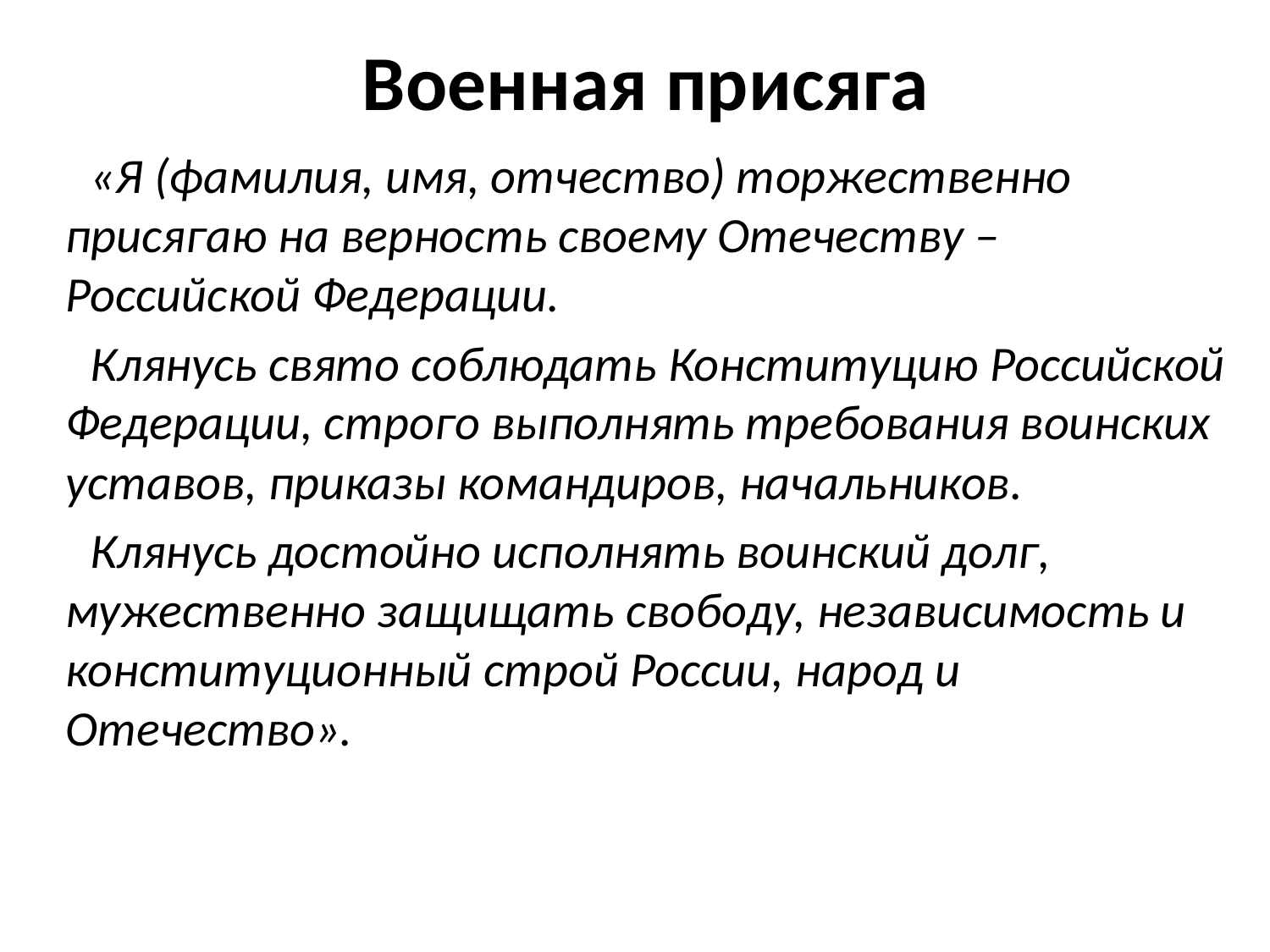

# Военная присяга
«Я (фамилия, имя, отчество) торжественно присягаю на верность своему Отечеству – Российской Федерации.
Клянусь свято соблюдать Конституцию Российской Федерации, строго выполнять требования воинских уставов, приказы командиров, начальников.
Клянусь достойно исполнять воинский долг, мужественно защищать свободу, независимость и конституционный строй России, народ и Отечество».